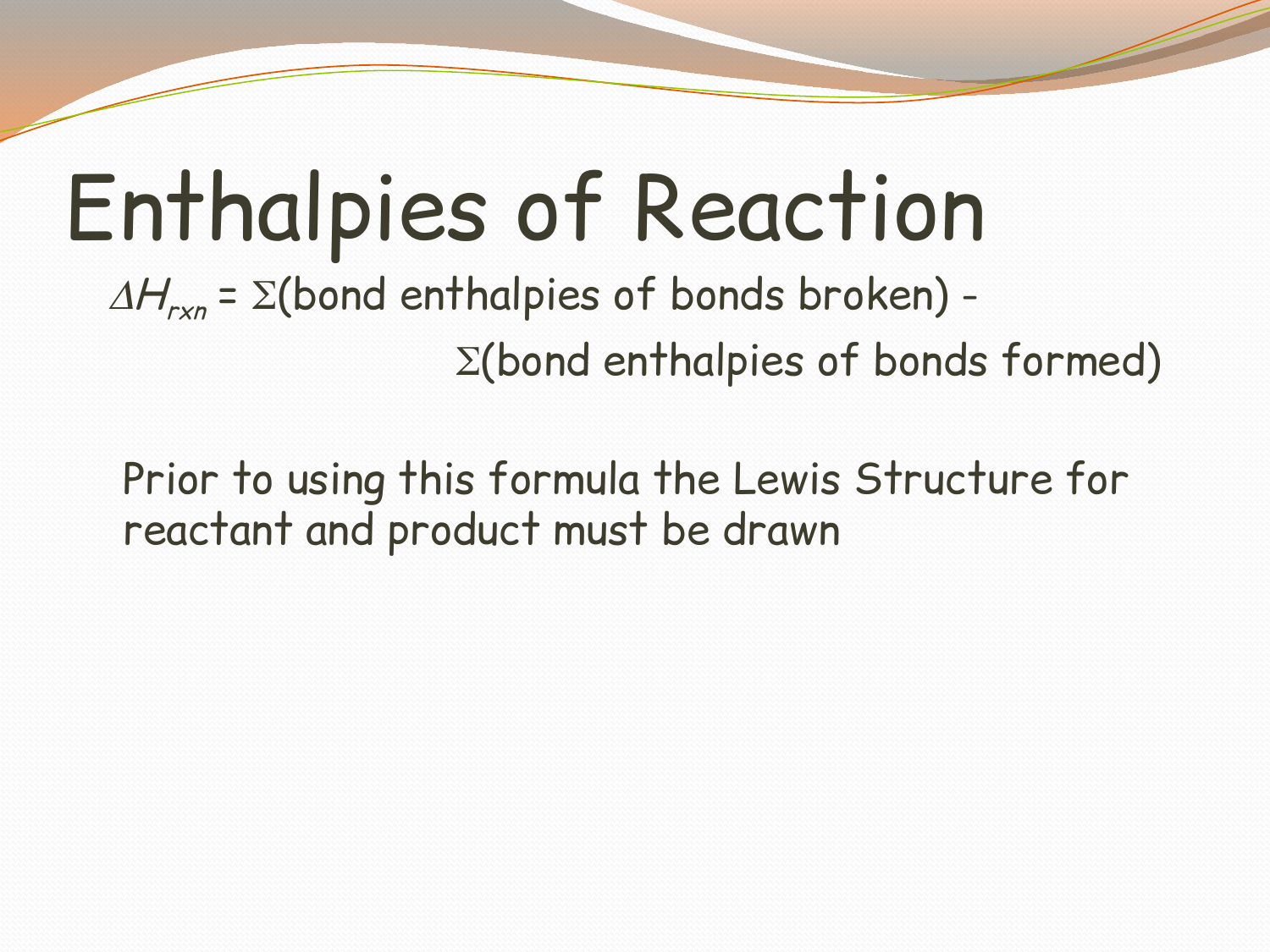

# Enthalpies of Reaction

ΔHrxn = Σ(bond enthalpies of bonds broken) -
Σ(bond enthalpies of bonds formed)

Prior to using this formula the Lewis Structure for reactant and product must be drawn